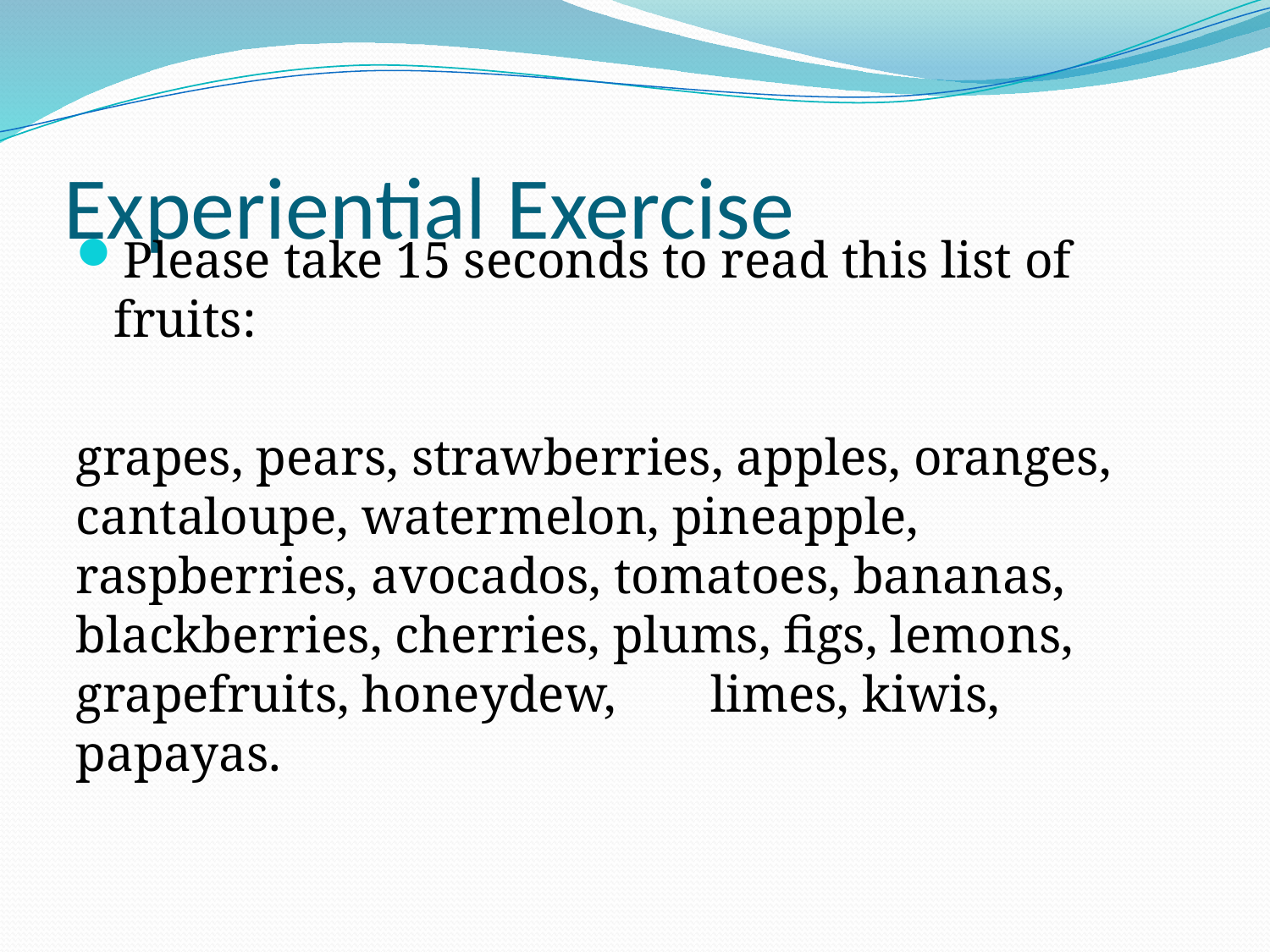

# Experiential Exercise
Please take 15 seconds to read this list of fruits:

grapes, pears, strawberries, apples, oranges, cantaloupe, watermelon, pineapple, raspberries, avocados, tomatoes, bananas, blackberries, cherries, plums, figs, lemons, grapefruits, honeydew, 	limes, kiwis, papayas.